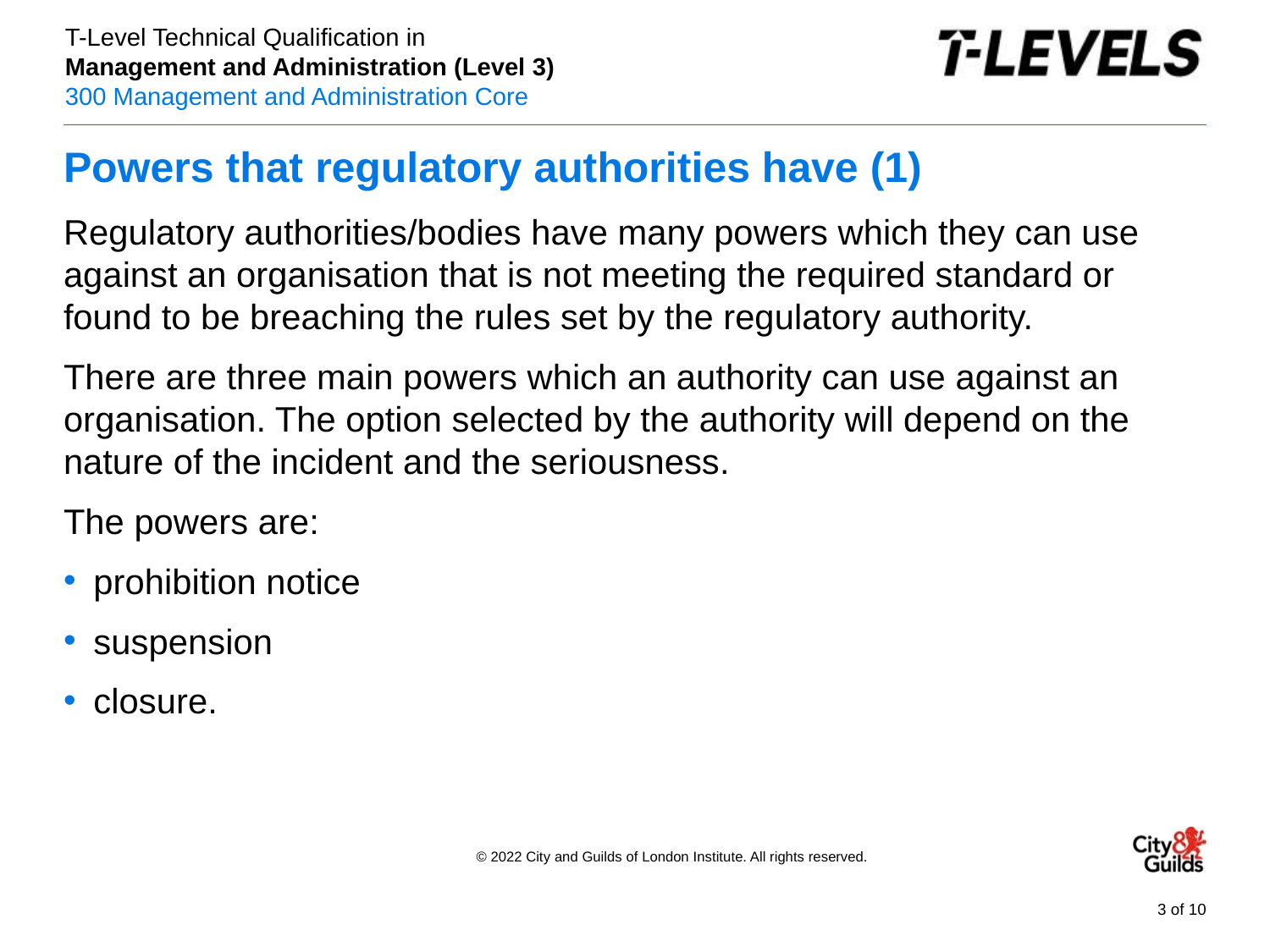

# Powers that regulatory authorities have (1)
Regulatory authorities/bodies have many powers which they can use against an organisation that is not meeting the required standard or found to be breaching the rules set by the regulatory authority.
There are three main powers which an authority can use against an organisation. The option selected by the authority will depend on the nature of the incident and the seriousness.
The powers are:
prohibition notice
suspension
closure.